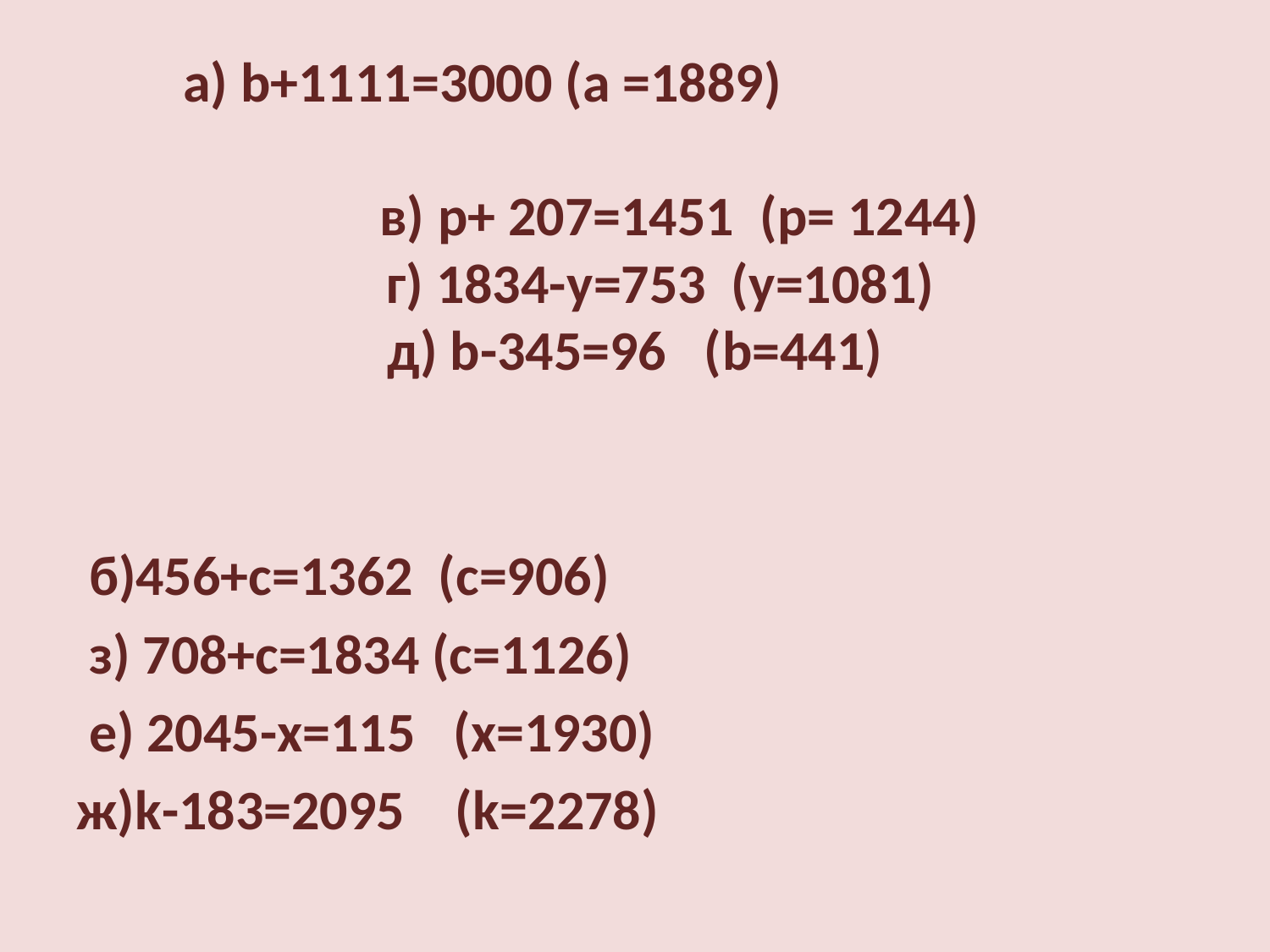

# а) b+1111=3000 (а =1889) в) p+ 207=1451  (p= 1244) г) 1834-y=753  (y=1081) д) b-345=96   (b=441)

 б)456+c=1362  (c=906)
 з) 708+с=1834 (с=1126)
 е) 2045-х=115   (х=1930)
ж)k-183=2095    (k=2278)